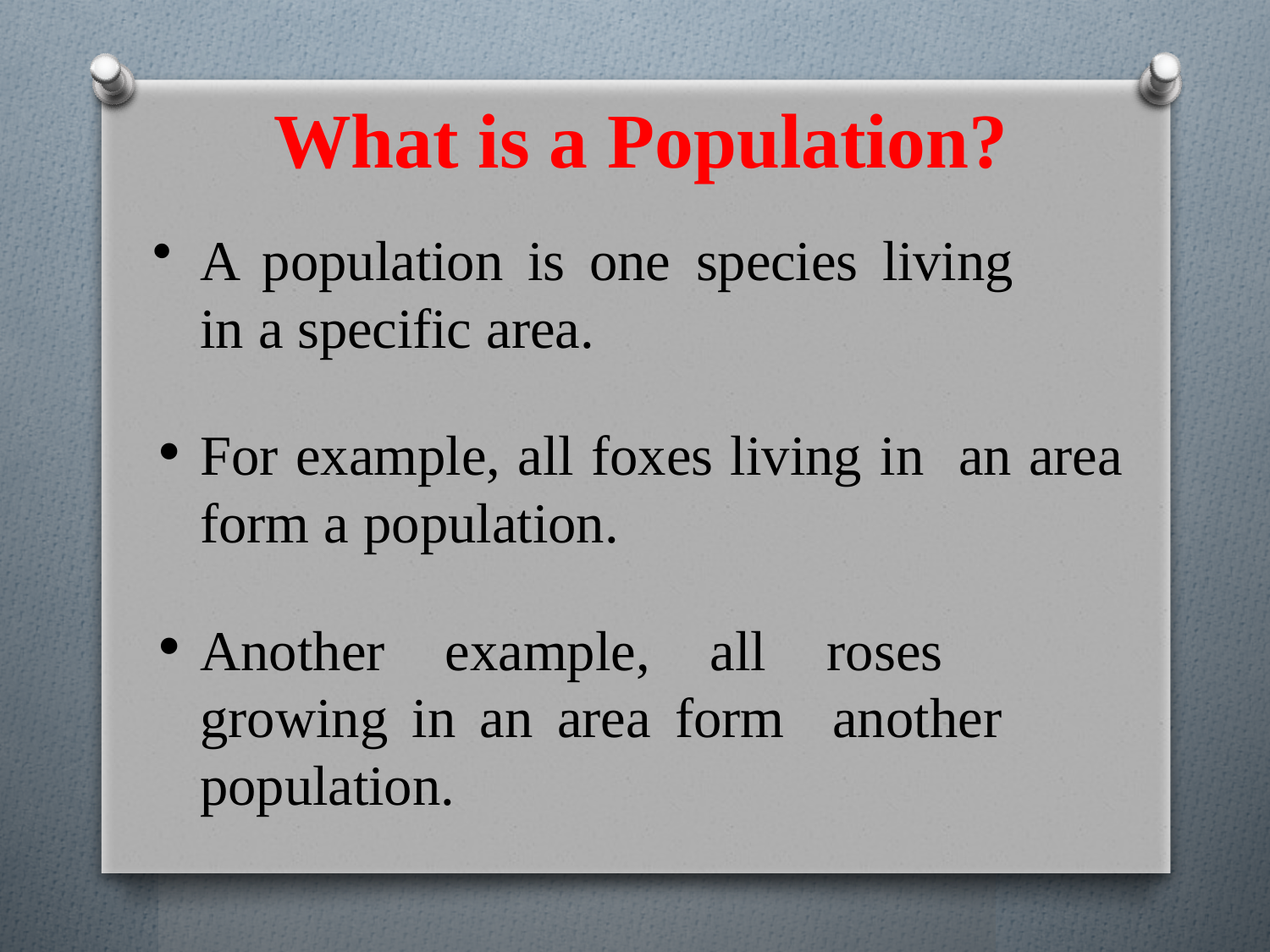

# What is a Population?
A population is one species living in a specific area.

For example, all foxes living in  an area form a population.

Another example, all roses  growing in an area form  another population.